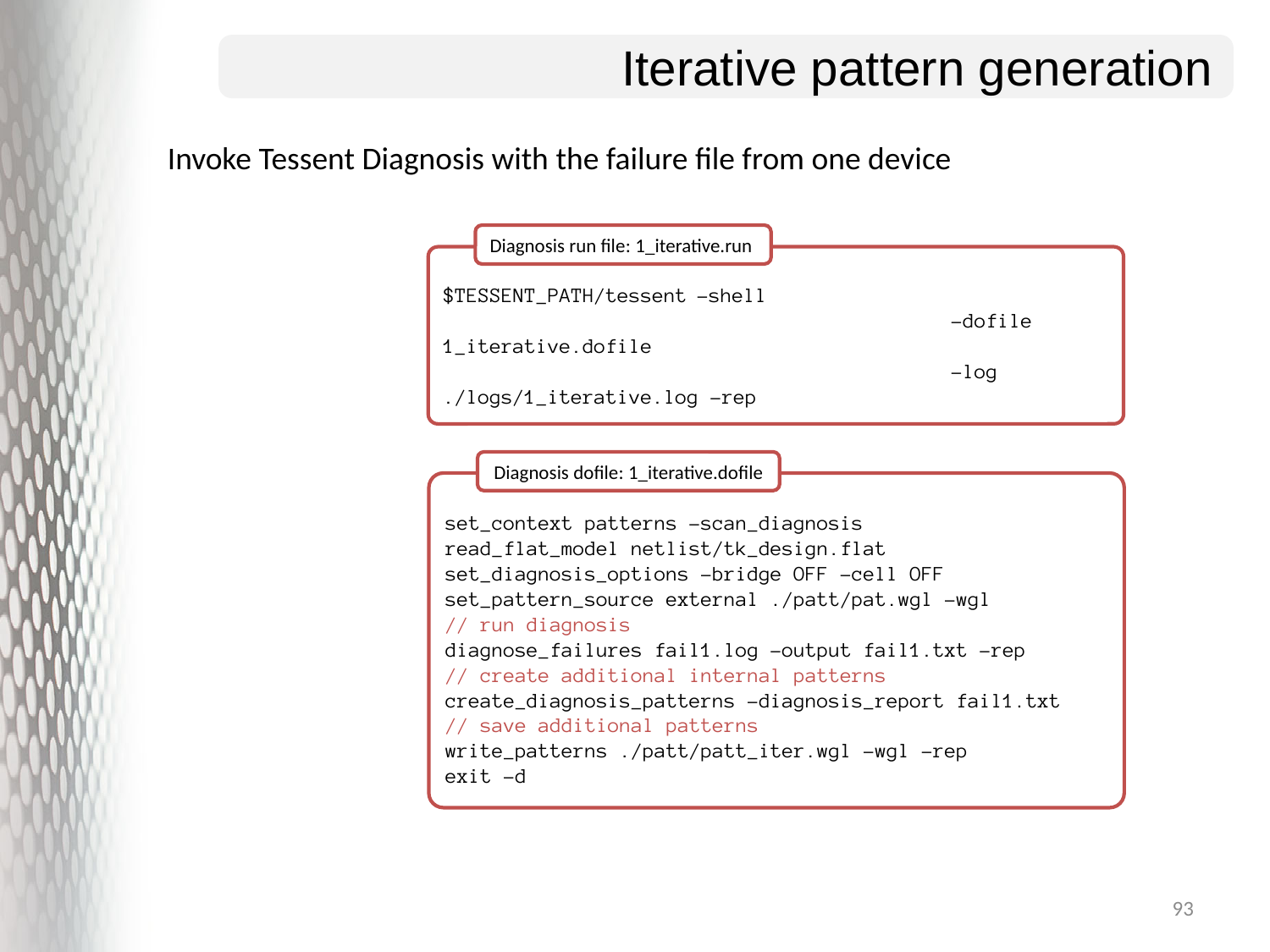

# Iterative pattern generation
Invoke Tessent Diagnosis with the failure file from one device
Diagnosis run file: 1_iterative.run
$TESSENT_PATH/tessent	-shell
				-dofile 1_iterative.dofile
				-log ./logs/1_iterative.log -rep
Diagnosis dofile: 1_iterative.dofile

set_context patterns -scan_diagnosis
read_flat_model netlist/tk_design.flat
set_diagnosis_options -bridge OFF -cell OFF
set_pattern_source external ./patt/pat.wgl -wgl
// run diagnosis
diagnose_failures fail1.log -output fail1.txt -rep
// create additional internal patterns
create_diagnosis_patterns -diagnosis_report fail1.txt
// save additional patterns
write_patterns ./patt/patt_iter.wgl -wgl -rep
exit -d
93